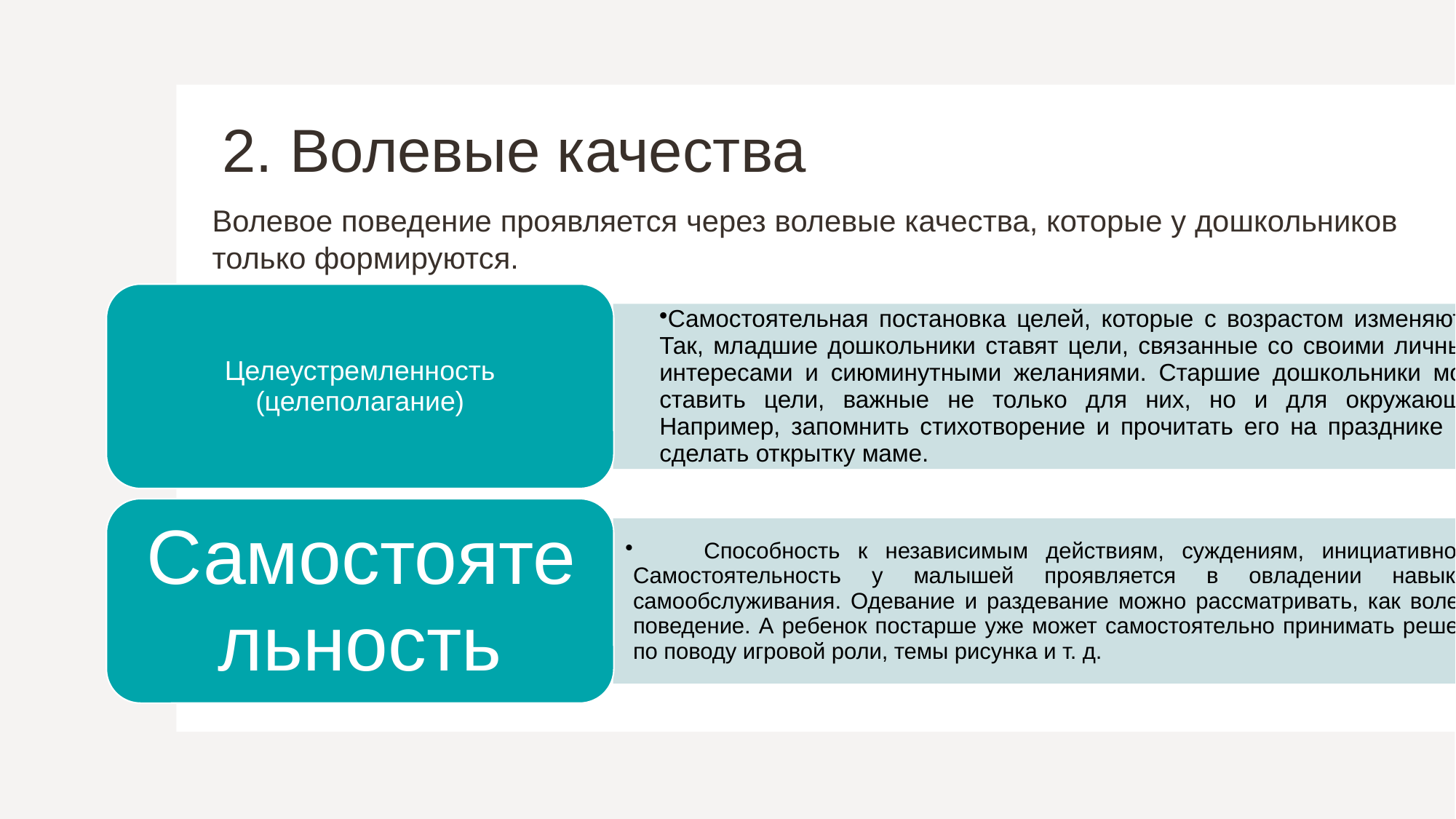

# 2. Волевые качества
Волевое поведение проявляется через волевые качества, которые у дошкольников только формируются.
Целеустремленность (целеполагание)
Самостоятельность